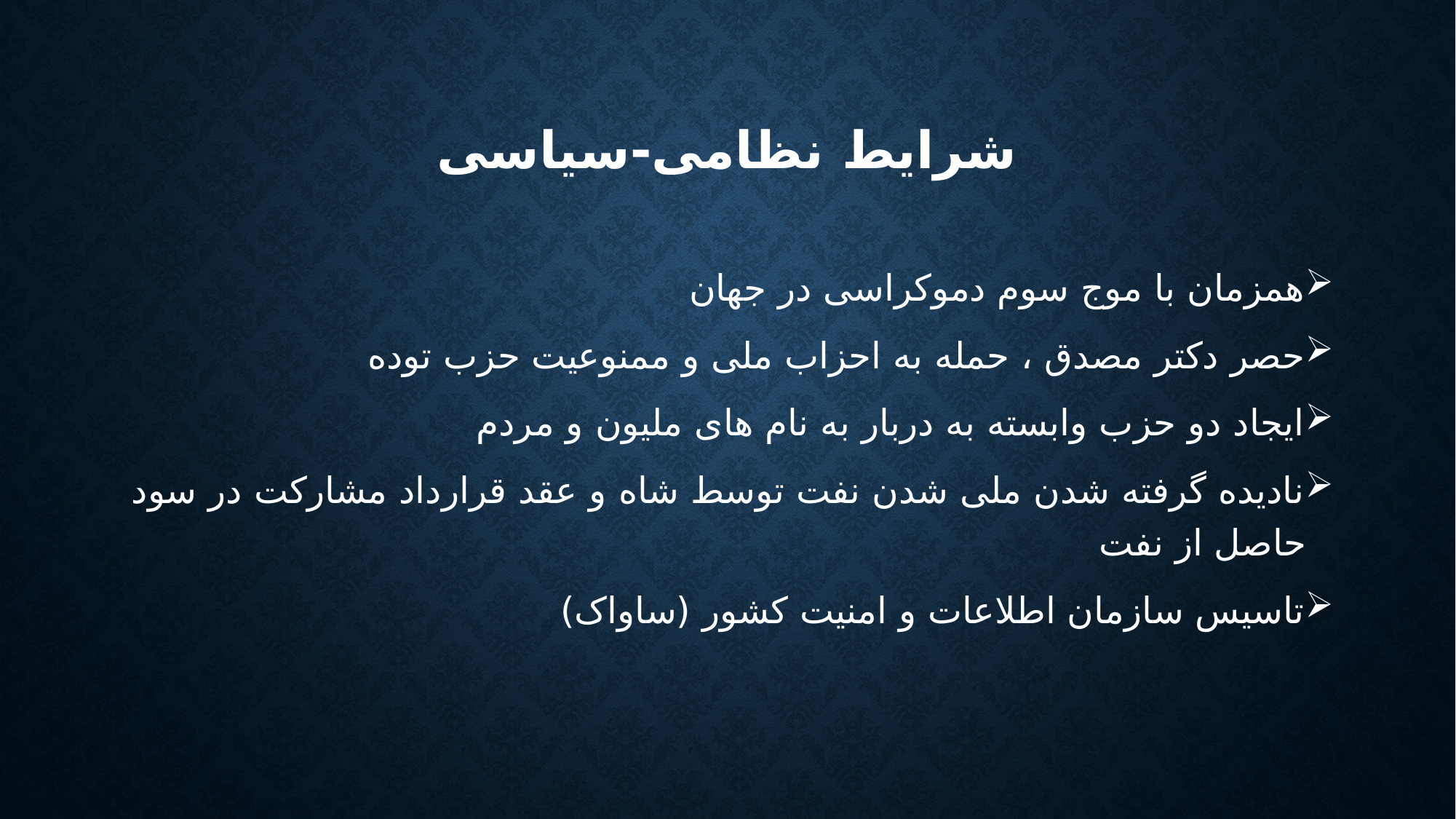

# شرایط نظامی-سیاسی
همزمان با موج سوم دموکراسی در جهان
حصر دکتر مصدق ، حمله به احزاب ملی و ممنوعیت حزب توده
ایجاد دو حزب وابسته به دربار به نام های ملیون و مردم
نادیده گرفته شدن ملی شدن نفت توسط شاه و عقد قرارداد مشارکت در سود حاصل از نفت
تاسیس سازمان اطلاعات و امنیت کشور (ساواک)